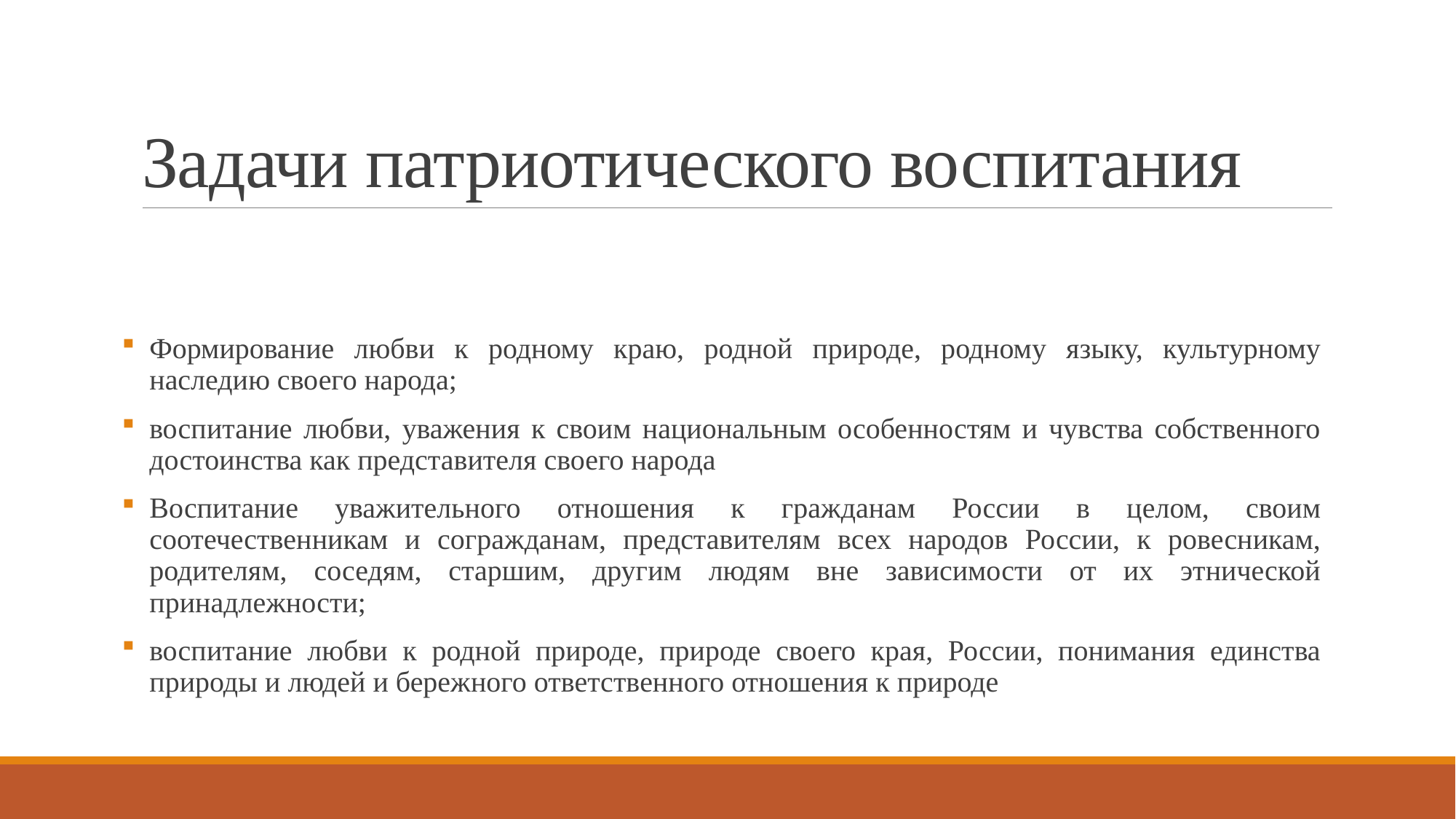

# Задачи патриотического воспитания

Формирование любви к родному краю, родной природе, родному языку, культурному наследию своего народа;
воспитание любви, уважения к своим национальным особенностям и чувства собственного достоинства как представителя своего народа
Воспитание уважительного отношения к гражданам России в целом, своим соотечественникам и согражданам, представителям всех народов России, к ровесникам, родителям, соседям, старшим, другим людям вне зависимости от их этнической принадлежности;
воспитание любви к родной природе, природе своего края, России, понимания единства природы и людей и бережного ответственного отношения к природе